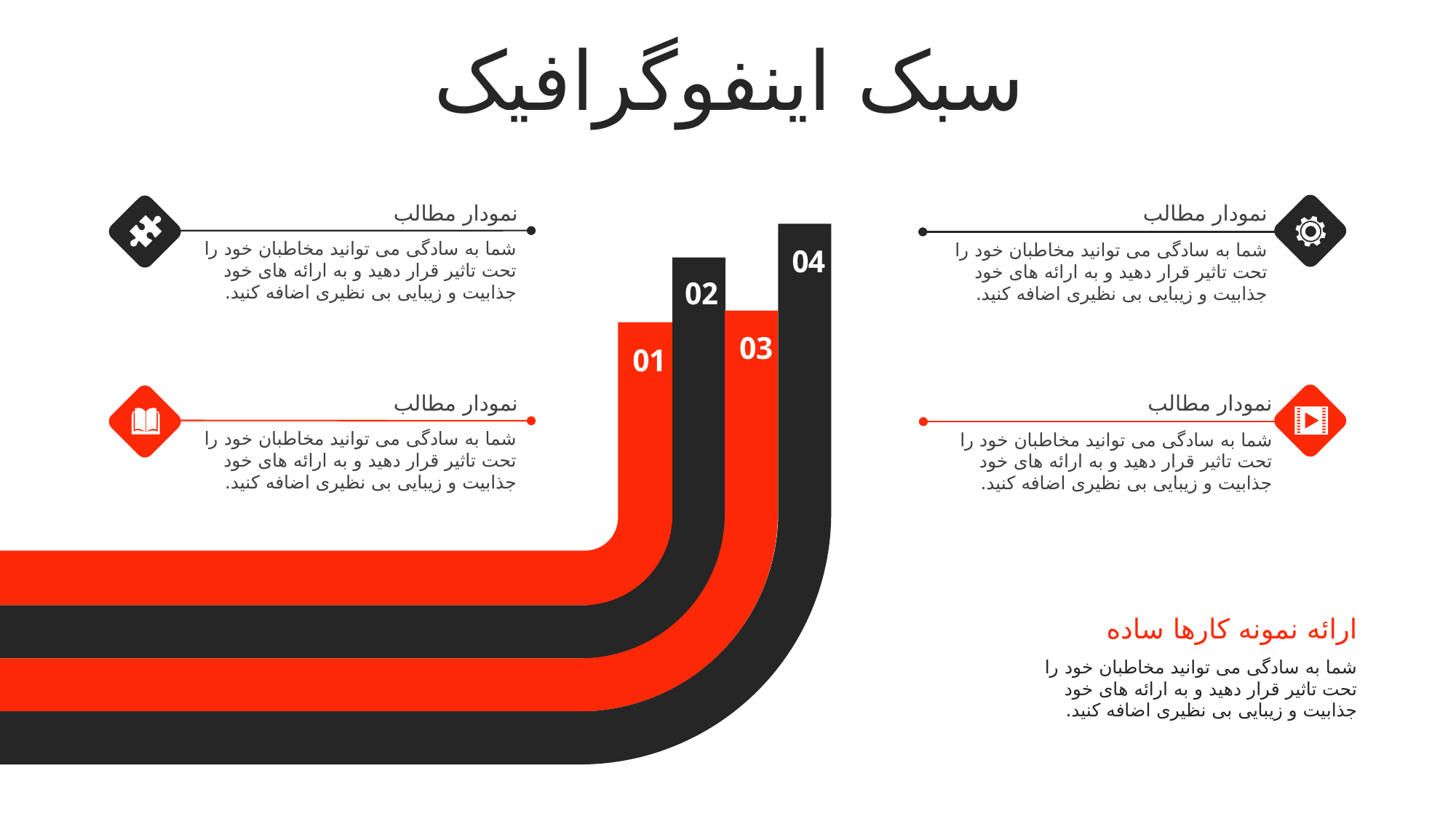

سبک اینفوگرافیک
نمودار مطالب

شما به سادگی می توانید مخاطبان خود را تحت تاثیر قرار دهید و به ارائه های خود جذابیت و زیبایی بی نظیری اضافه کنید.
نمودار مطالب

شما به سادگی می توانید مخاطبان خود را تحت تاثیر قرار دهید و به ارائه های خود جذابیت و زیبایی بی نظیری اضافه کنید.

04

02

03
01
نمودار مطالب

شما به سادگی می توانید مخاطبان خود را تحت تاثیر قرار دهید و به ارائه های خود جذابیت و زیبایی بی نظیری اضافه کنید.
نمودار مطالب

شما به سادگی می توانید مخاطبان خود را تحت تاثیر قرار دهید و به ارائه های خود جذابیت و زیبایی بی نظیری اضافه کنید.
ارائه نمونه کارها ساده
شما به سادگی می توانید مخاطبان خود را تحت تاثیر قرار دهید و به ارائه های خود جذابیت و زیبایی بی نظیری اضافه کنید.